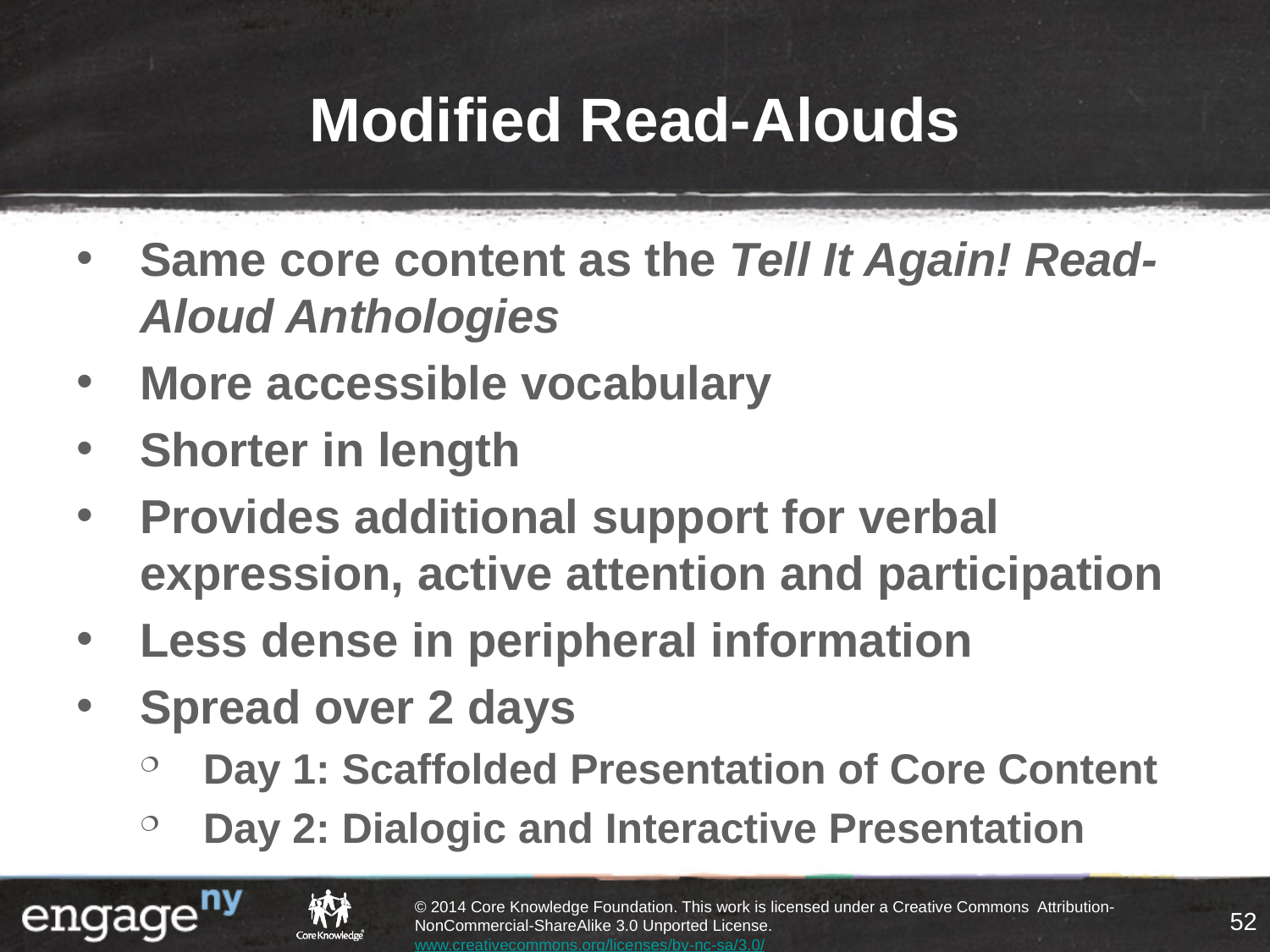

# Modified Read-Alouds
Same core content as the Tell It Again! Read-Aloud Anthologies
More accessible vocabulary
Shorter in length
Provides additional support for verbal expression, active attention and participation
Less dense in peripheral information
Spread over 2 days
Day 1: Scaffolded Presentation of Core Content
Day 2: Dialogic and Interactive Presentation

52